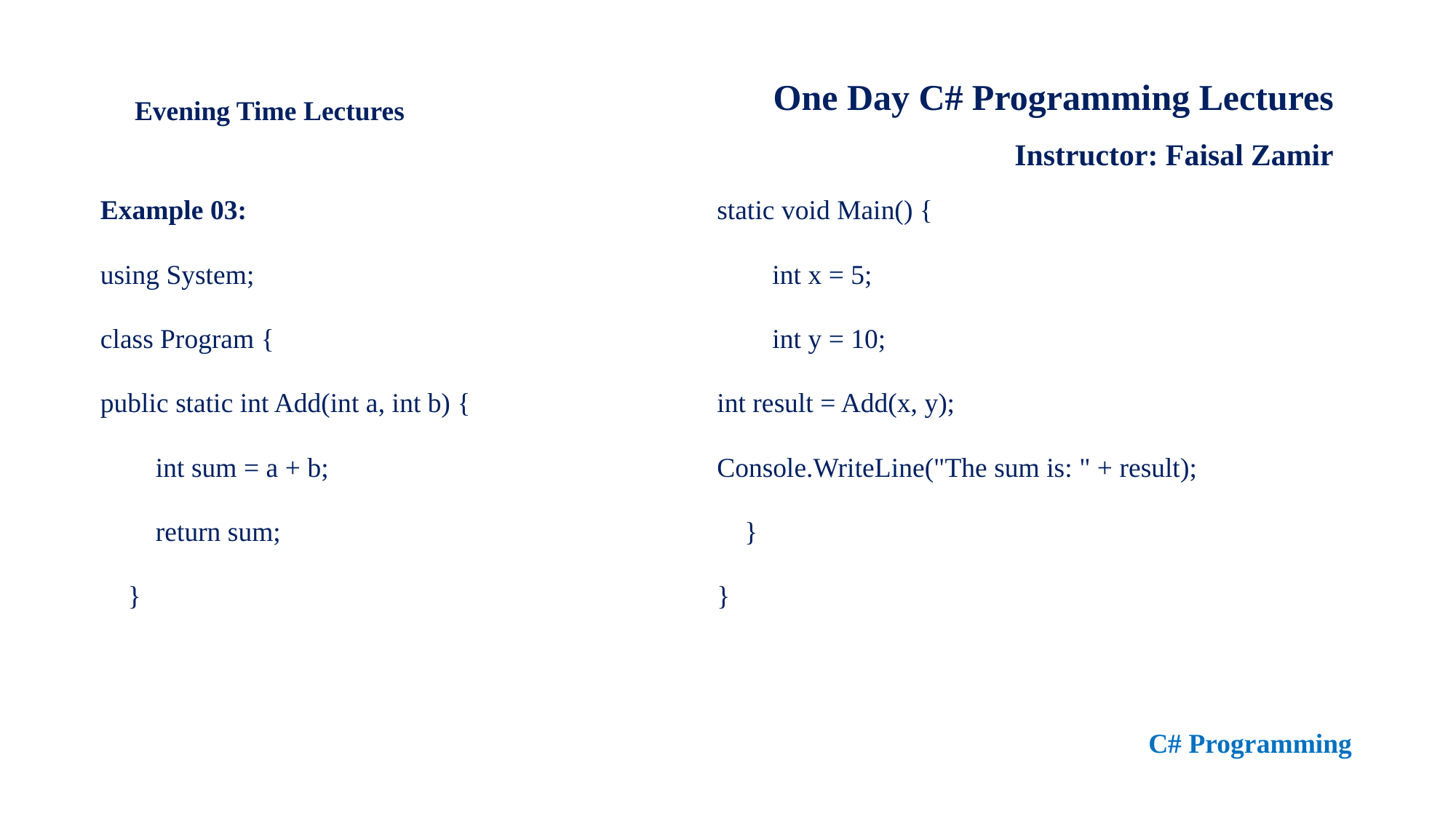

One Day C# Programming Lectures
Instructor: Faisal Zamir
Evening Time Lectures
Example 03:
using System;
class Program {
public static int Add(int a, int b) {
        int sum = a + b;
        return sum;
    }

static void Main() {
        int x = 5;
        int y = 10;
int result = Add(x, y);
Console.WriteLine("The sum is: " + result);
    }
}
C# Programming